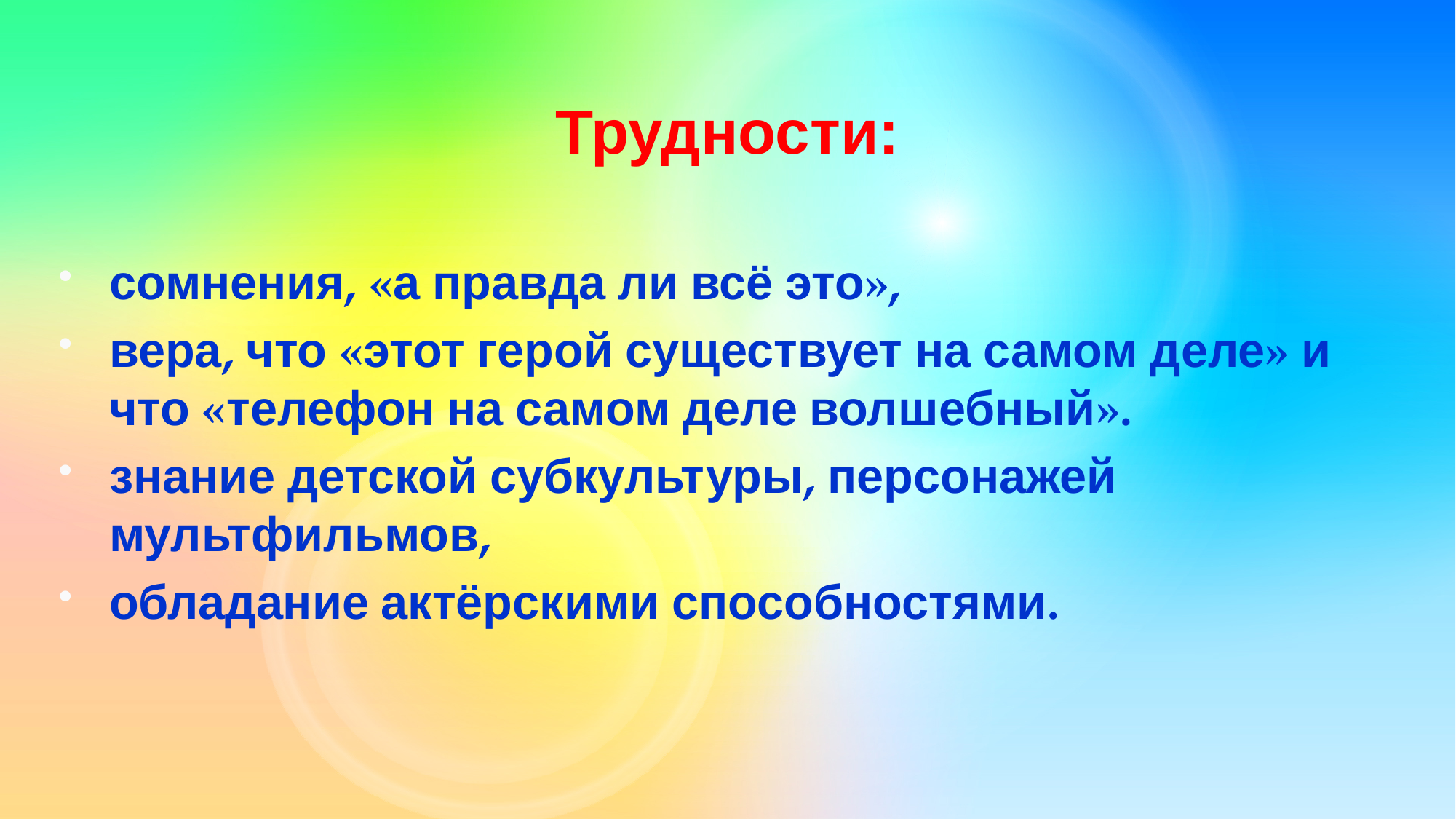

# Трудности:
сомнения, «а правда ли всё это»,
вера, что «этот герой существует на самом деле» и что «телефон на самом деле волшебный».
знание детской субкультуры, персонажей мультфильмов,
обладание актёрскими способностями.